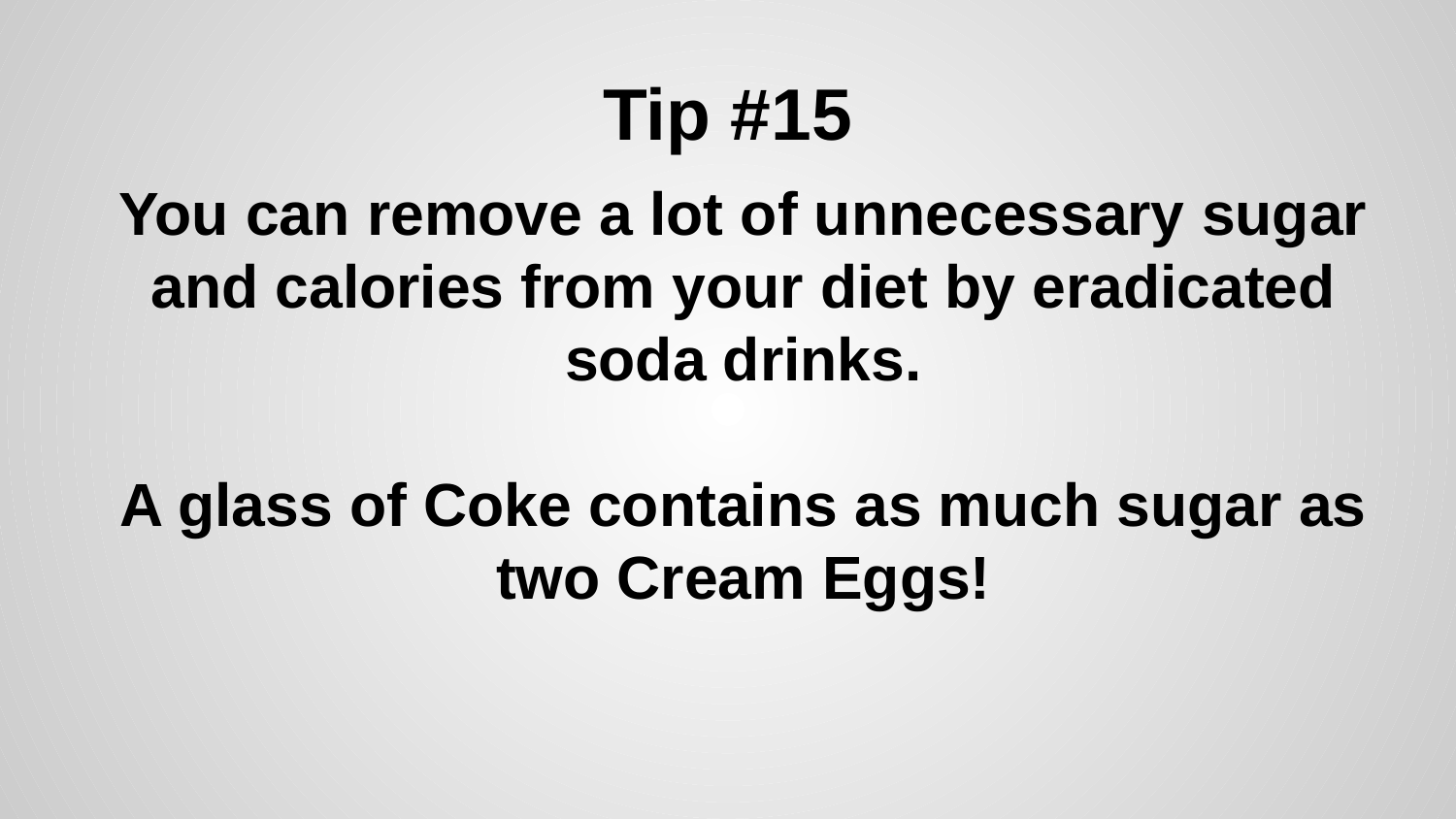

# Tip #15

You can remove a lot of unnecessary sugar and calories from your diet by eradicated soda drinks.

A glass of Coke contains as much sugar as two Cream Eggs!